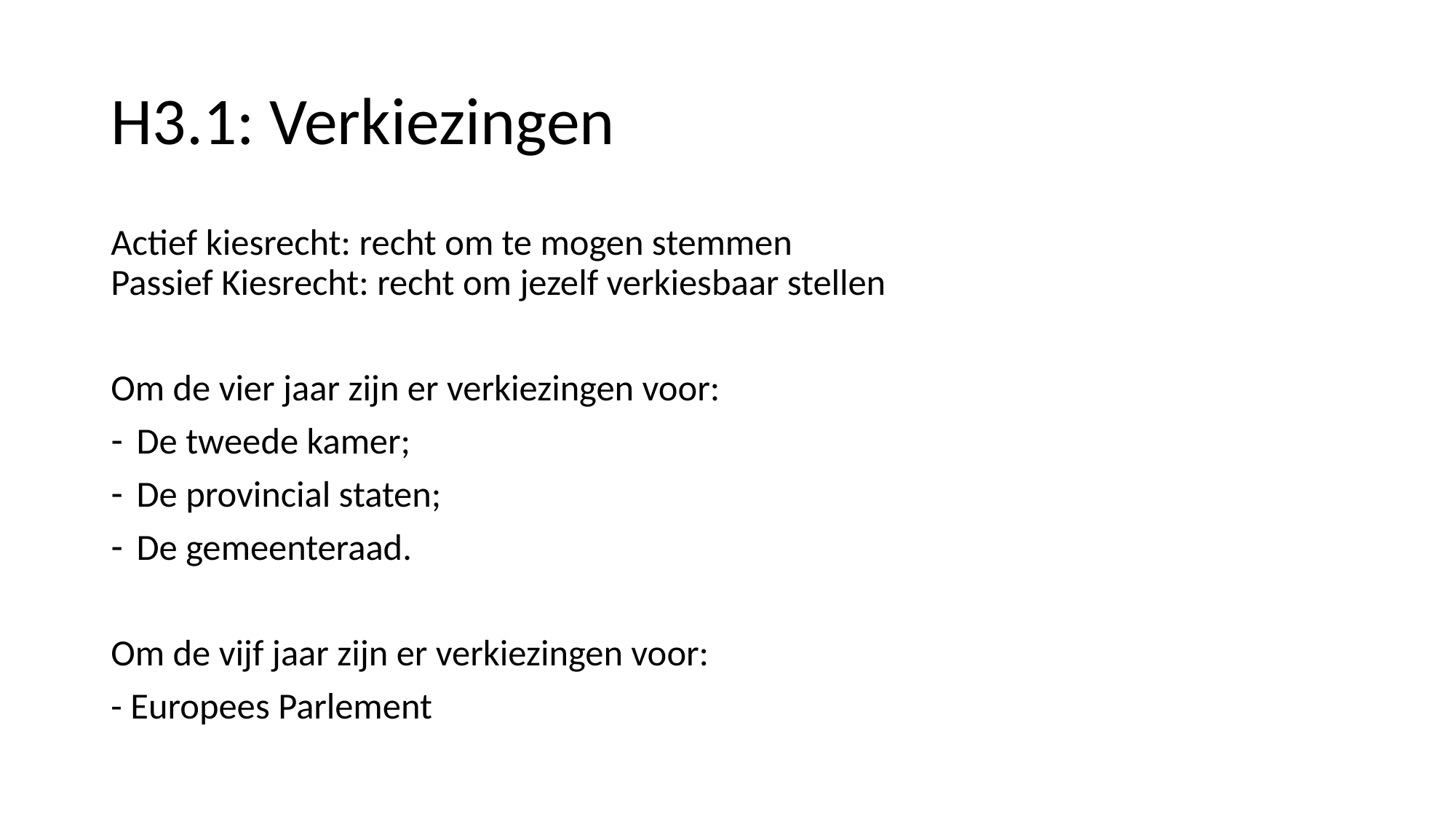

# H3.1: Verkiezingen
Actief kiesrecht: recht om te mogen stemmen
Passief Kiesrecht: recht om jezelf verkiesbaar stellen

Om de vier jaar zijn er verkiezingen voor:
De tweede kamer;
De provincial staten;
De gemeenteraad.

Om de vijf jaar zijn er verkiezingen voor:
- Europees Parlement